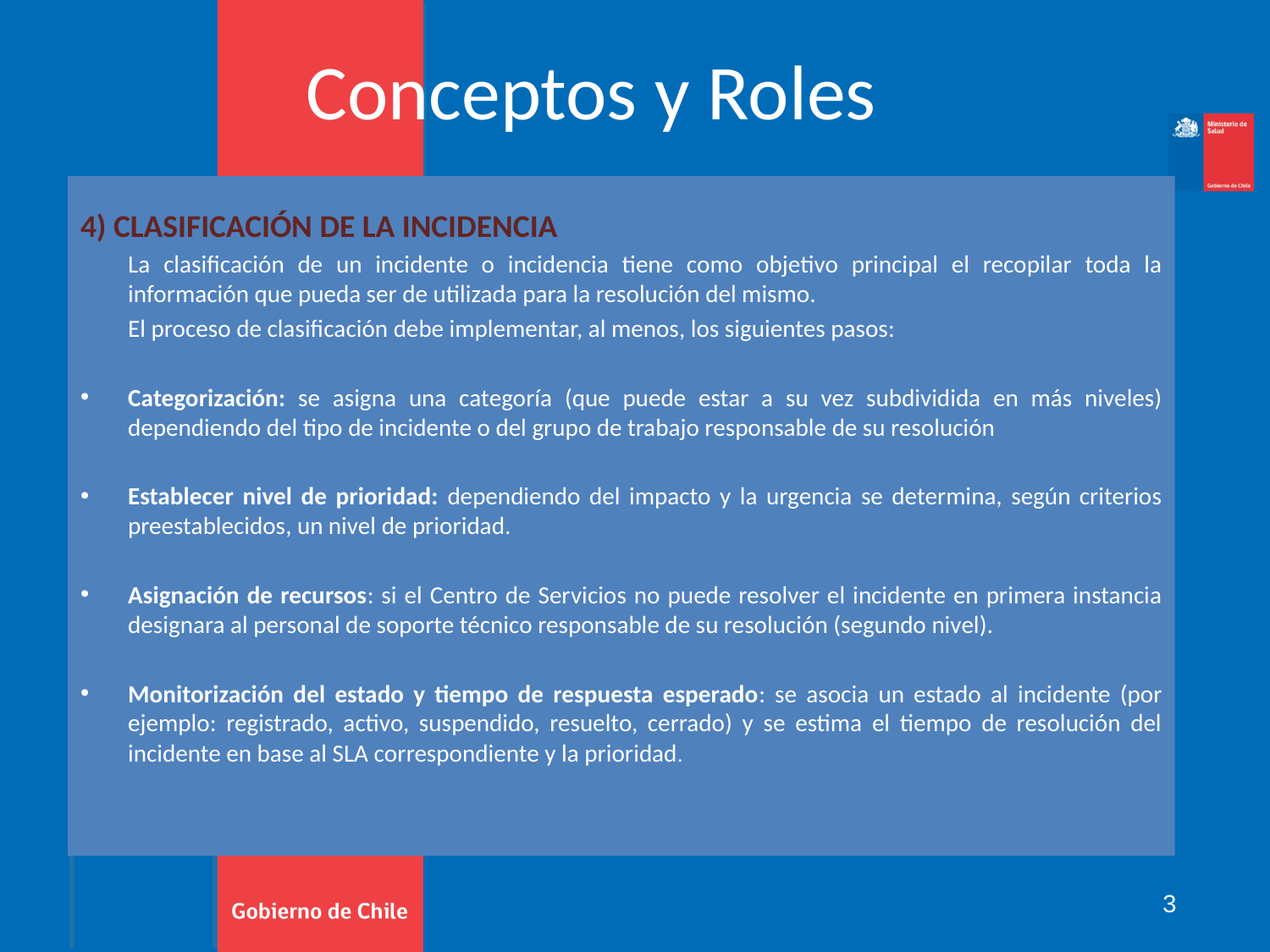

# Conceptos y Roles

4) CLASIFICACIÓN DE LA INCIDENCIA
	La clasificación de un incidente o incidencia tiene como objetivo principal el recopilar toda la información que pueda ser de utilizada para la resolución del mismo.
	El proceso de clasificación debe implementar, al menos, los siguientes pasos:

Categorización: se asigna una categoría (que puede estar a su vez subdividida en más niveles) dependiendo del tipo de incidente o del grupo de trabajo responsable de su resolución

Establecer nivel de prioridad: dependiendo del impacto y la urgencia se determina, según criterios preestablecidos, un nivel de prioridad.

Asignación de recursos: si el Centro de Servicios no puede resolver el incidente en primera instancia designara al personal de soporte técnico responsable de su resolución (segundo nivel).

Monitorización del estado y tiempo de respuesta esperado: se asocia un estado al incidente (por ejemplo: registrado, activo, suspendido, resuelto, cerrado) y se estima el tiempo de resolución del incidente en base al SLA correspondiente y la prioridad.

3